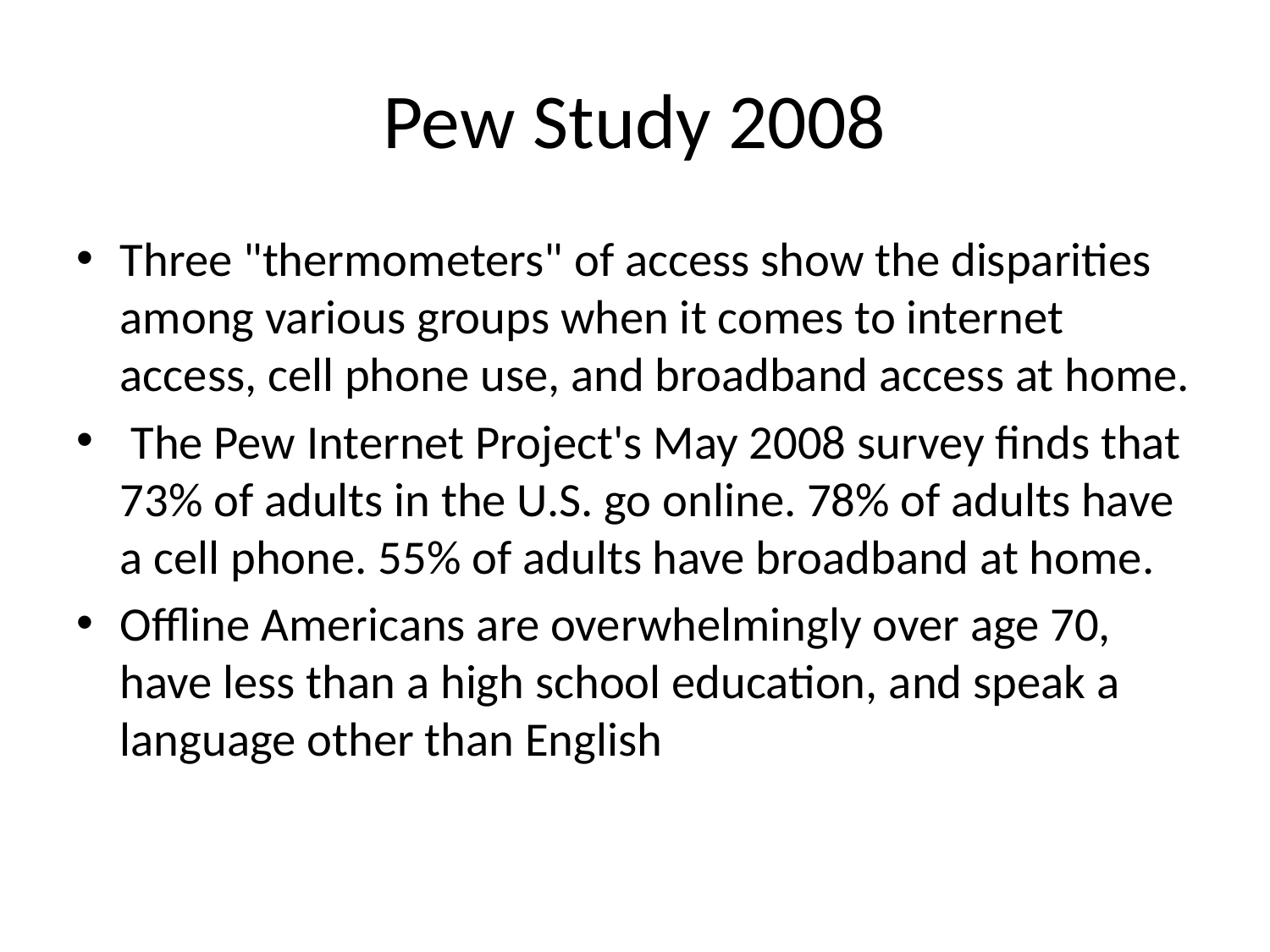

# Pew Study 2008
Three "thermometers" of access show the disparities among various groups when it comes to internet access, cell phone use, and broadband access at home.
 The Pew Internet Project's May 2008 survey finds that 73% of adults in the U.S. go online. 78% of adults have a cell phone. 55% of adults have broadband at home.
Offline Americans are overwhelmingly over age 70, have less than a high school education, and speak a language other than English